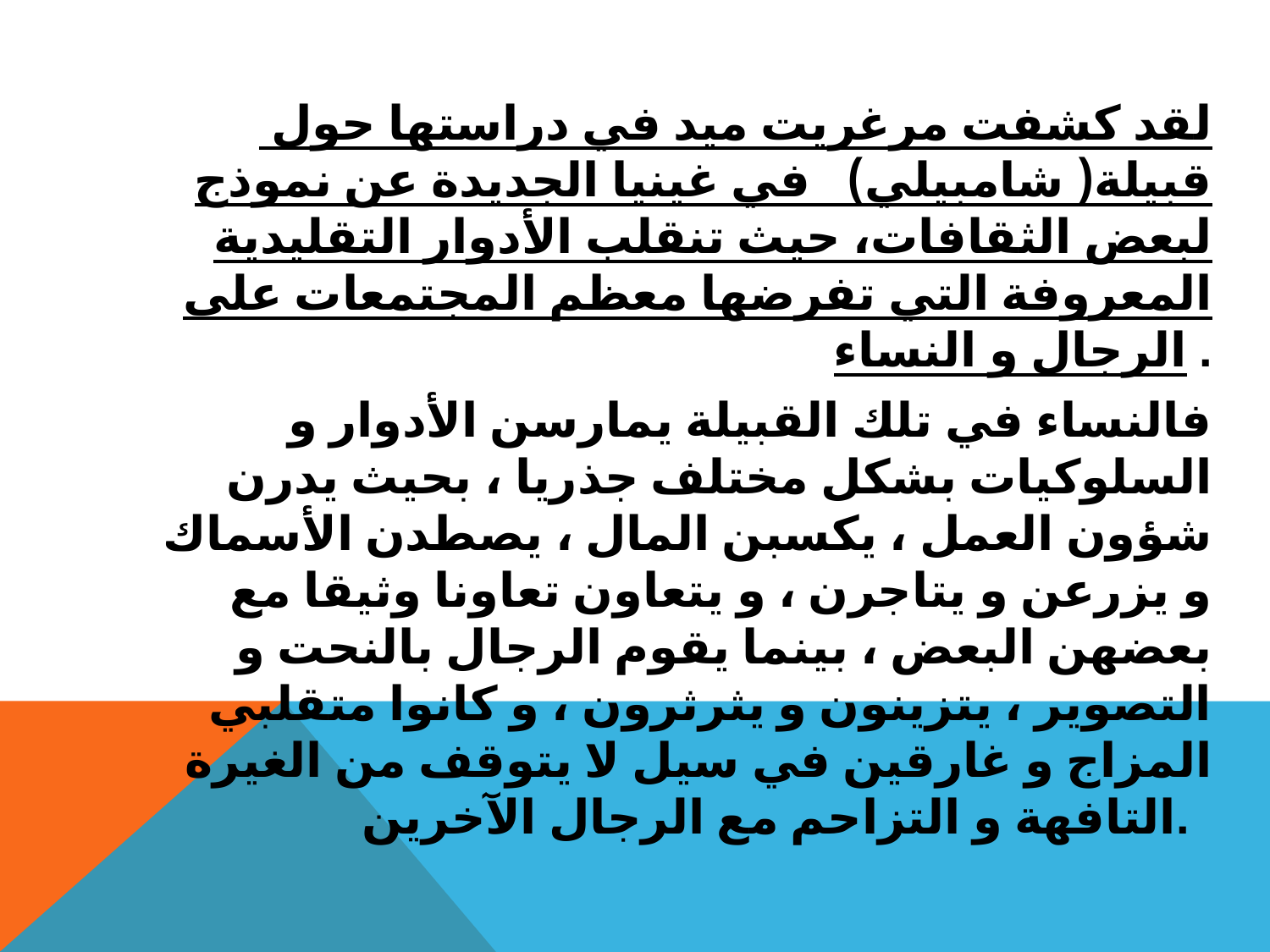

لقد كشفت مرغريت ميد في دراستها حول قبيلة( شامبيلي)   في غينيا الجديدة عن نموذج لبعض الثقافات، حيث تنقلب الأدوار التقليدية المعروفة التي تفرضها معظم المجتمعات على الرجال و النساء .
 فالنساء في تلك القبيلة يمارسن الأدوار و السلوكيات بشكل مختلف جذريا ، بحيث يدرن شؤون العمل ، يكسبن المال ، يصطدن الأسماك و يزرعن و يتاجرن ، و يتعاون تعاونا وثيقا مع بعضهن البعض ، بينما يقوم الرجال بالنحت و التصوير ، يتزينون و يثرثرون ، و كانوا متقلبي المزاج و غارقين في سيل لا يتوقف من الغيرة التافهة و التزاحم مع الرجال الآخرين.